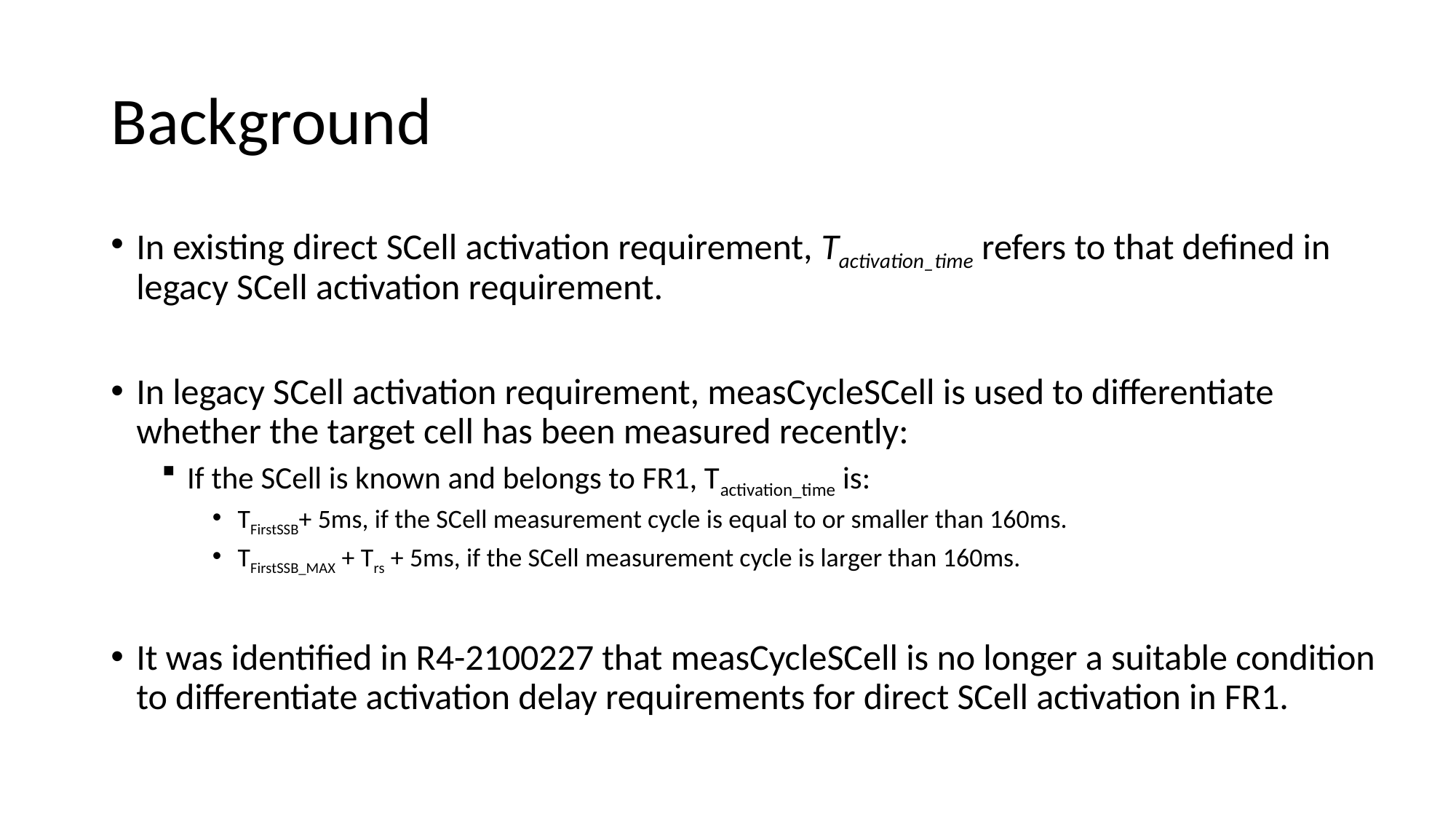

# Background
In existing direct SCell activation requirement, Tactivation_time refers to that defined in legacy SCell activation requirement.

In legacy SCell activation requirement, measCycleSCell is used to differentiate whether the target cell has been measured recently:
If the SCell is known and belongs to FR1, Tactivation_time is:
TFirstSSB+ 5ms, if the SCell measurement cycle is equal to or smaller than 160ms.
TFirstSSB_MAX + Trs + 5ms, if the SCell measurement cycle is larger than 160ms.

It was identified in R4-2100227 that measCycleSCell is no longer a suitable condition to differentiate activation delay requirements for direct SCell activation in FR1.